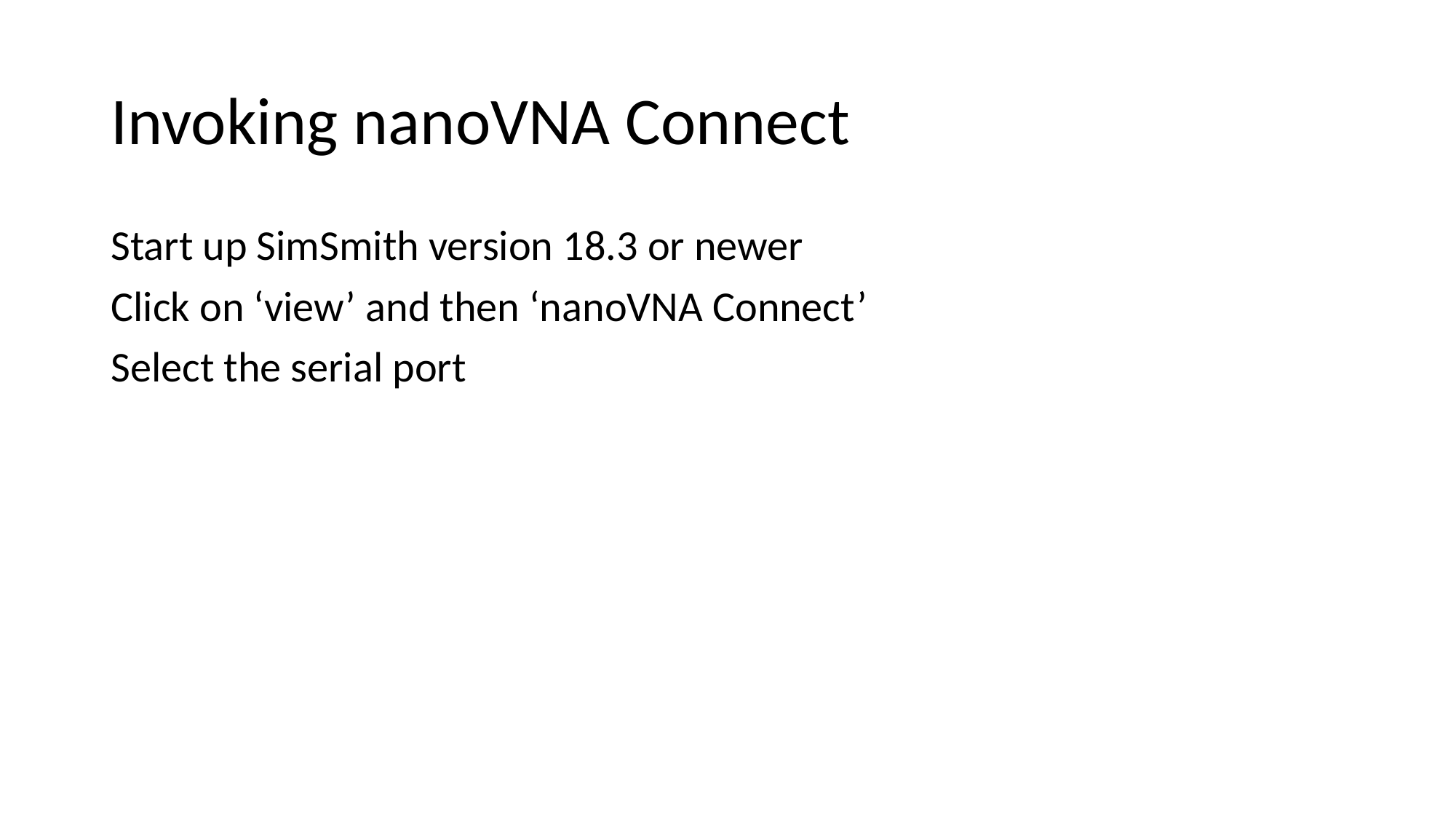

# Invoking nanoVNA Connect
Start up SimSmith version 18.3 or newer
Click on ‘view’ and then ‘nanoVNA Connect’
Select the serial port